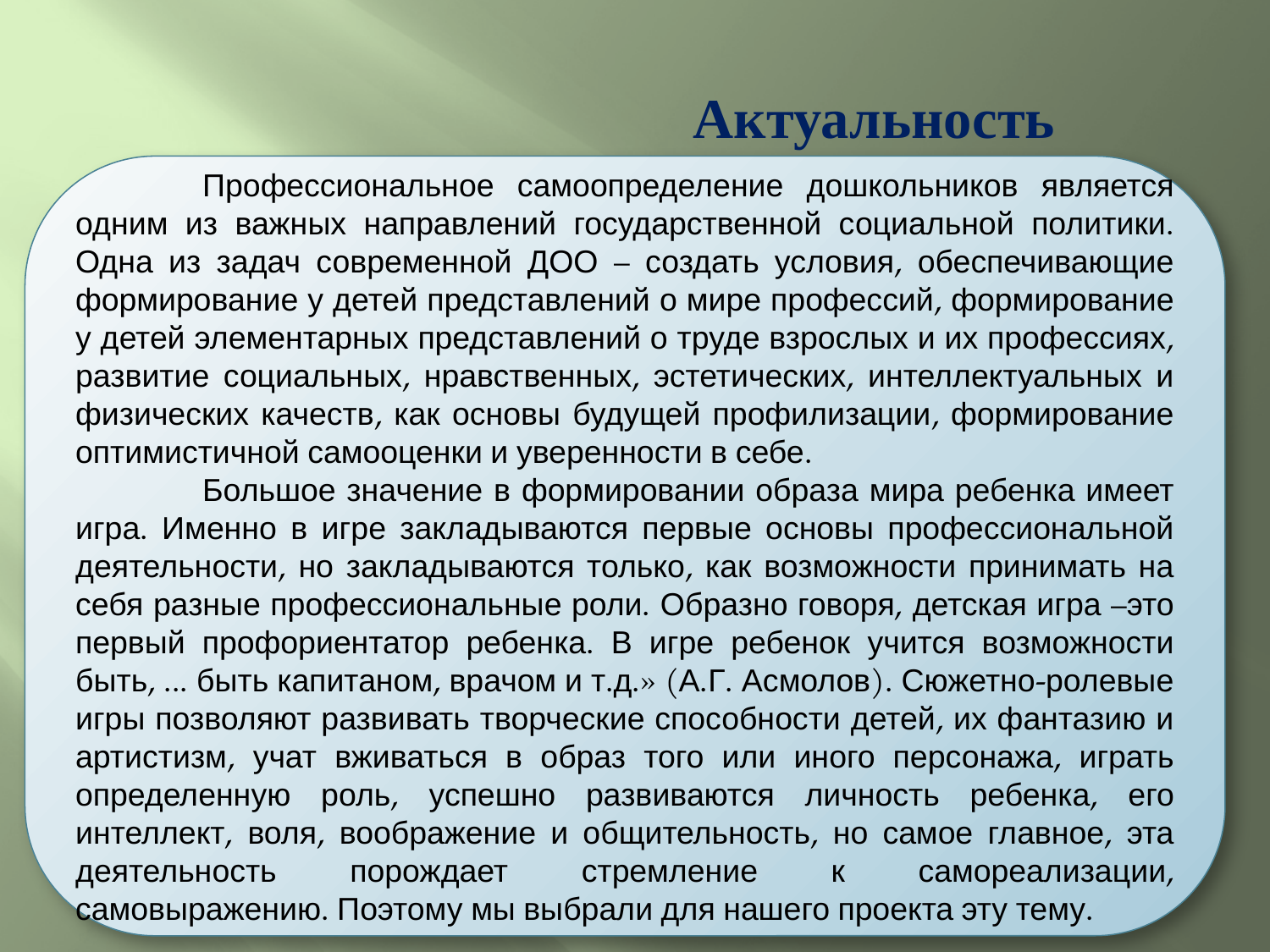

# Актуальность
	Профессиональное самоопределение дошкольников является одним из важных направлений государственной социальной политики. Одна из задач современной ДОО – создать условия, обеспечивающие формирование у детей представлений о мире профессий, формирование у детей элементарных представлений о труде взрослых и их профессиях, развитие социальных, нравственных, эстетических, интеллектуальных и физических качеств, как основы будущей профилизации, формирование оптимистичной самооценки и уверенности в себе.
	Большое значение в формировании образа мира ребенка имеет игра. Именно в игре закладываются первые основы профессиональной деятельности, но закладываются только, как возможности принимать на себя разные профессиональные роли. Образно говоря, детская игра –это первый профориентатор ребенка. В игре ребенок учится возможности быть, ... быть капитаном, врачом и т.д.» (А.Г. Асмолов). Сюжетно-ролевые игры позволяют развивать творческие способности детей, их фантазию и артистизм, учат вживаться в образ того или иного персонажа, играть определенную роль, успешно развиваются личность ребенка, его интеллект, воля, воображение и общительность, но самое главное, эта деятельность порождает стремление к самореализации, самовыражению. Поэтому мы выбрали для нашего проекта эту тему.